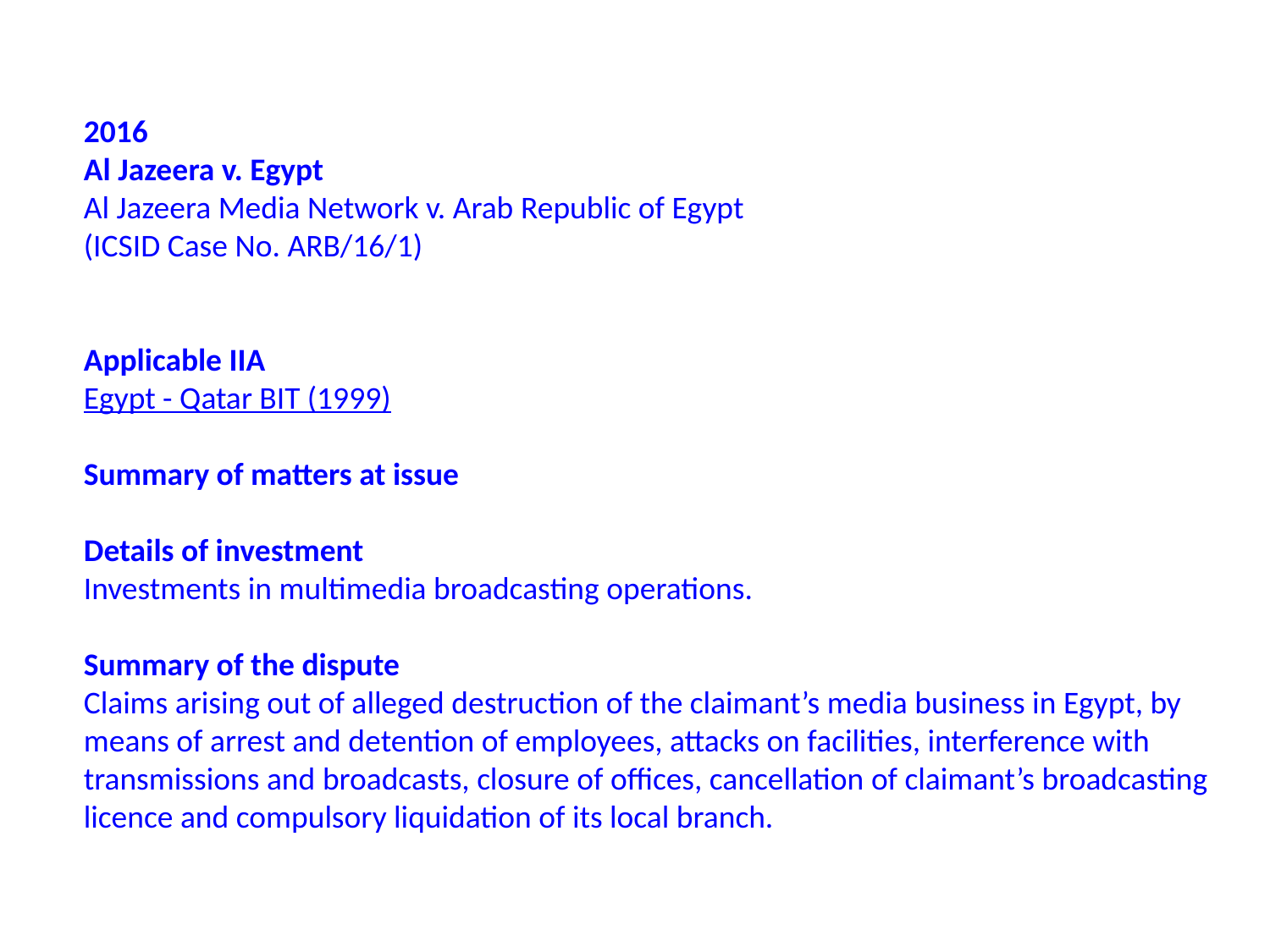

2016
Al Jazeera v. Egypt
Al Jazeera Media Network v. Arab Republic of Egypt
(ICSID Case No. ARB/16/1)

Applicable IIA
Egypt - Qatar BIT (1999)

Summary of matters at issue

Details of investment
Investments in multimedia broadcasting operations.

Summary of the dispute
Claims arising out of alleged destruction of the claimant’s media business in Egypt, by means of arrest and detention of employees, attacks on facilities, interference with transmissions and broadcasts, closure of offices, cancellation of claimant’s broadcasting licence and compulsory liquidation of its local branch.